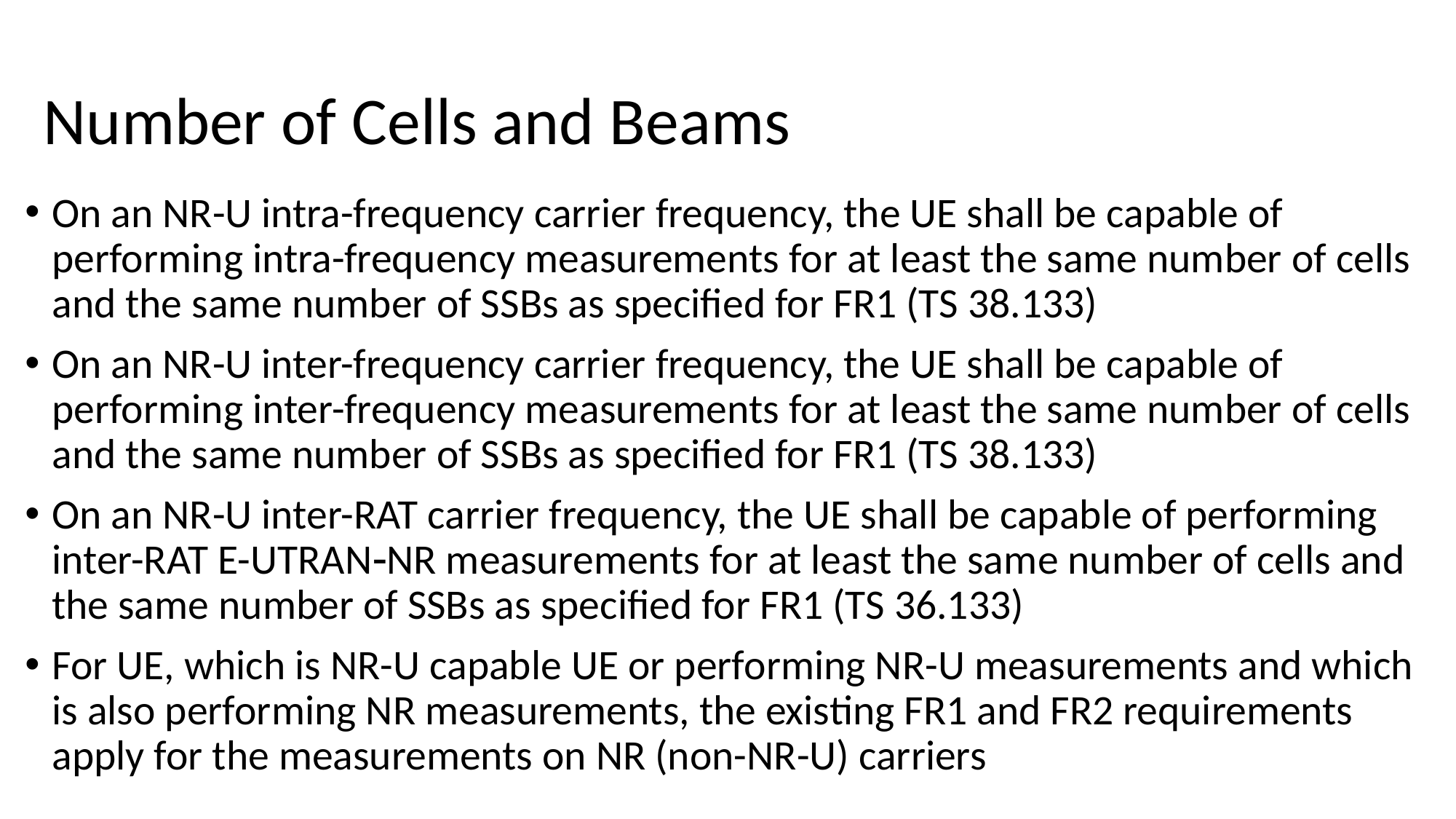

# Number of Cells and Beams
On an NR-U intra-frequency carrier frequency, the UE shall be capable of performing intra-frequency measurements for at least the same number of cells and the same number of SSBs as specified for FR1 (TS 38.133)
On an NR-U inter-frequency carrier frequency, the UE shall be capable of performing inter-frequency measurements for at least the same number of cells and the same number of SSBs as specified for FR1 (TS 38.133)
On an NR-U inter-RAT carrier frequency, the UE shall be capable of performing inter-RAT E-UTRAN−NR measurements for at least the same number of cells and the same number of SSBs as specified for FR1 (TS 36.133)
For UE, which is NR-U capable UE or performing NR-U measurements and which is also performing NR measurements, the existing FR1 and FR2 requirements apply for the measurements on NR (non-NR-U) carriers